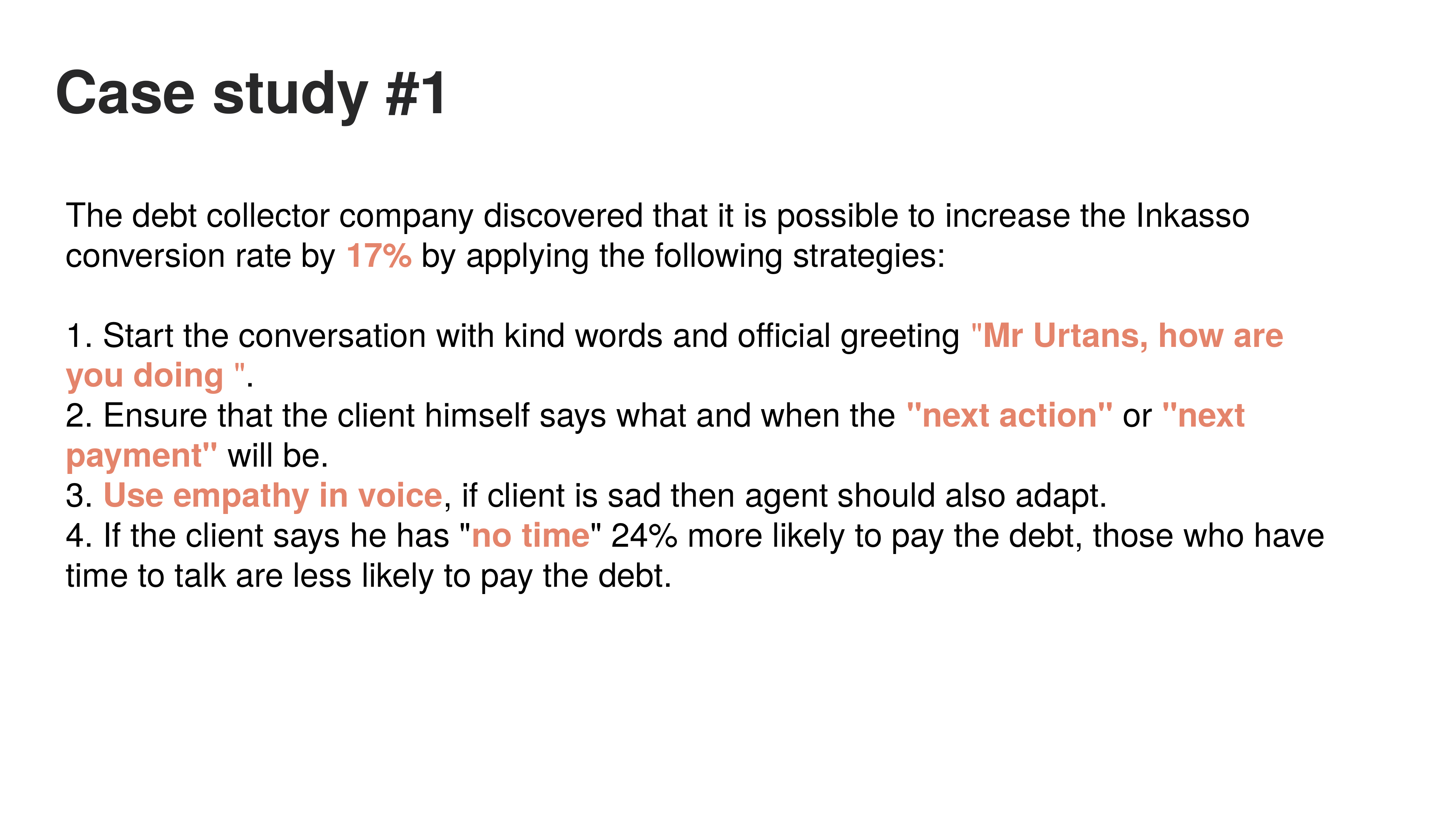

Case study #1
The debt collector company discovered that it is possible to increase the Inkasso conversion rate by 17% by applying the following strategies:

1. Start the conversation with kind words and official greeting "Mr Urtans, how are you doing ".
2. Ensure that the client himself says what and when the "next action" or "next payment" will be.
3. Use empathy in voice, if client is sad then agent should also adapt.
4. If the client says he has "no time" 24% more likely to pay the debt, those who have time to talk are less likely to pay the debt.
9